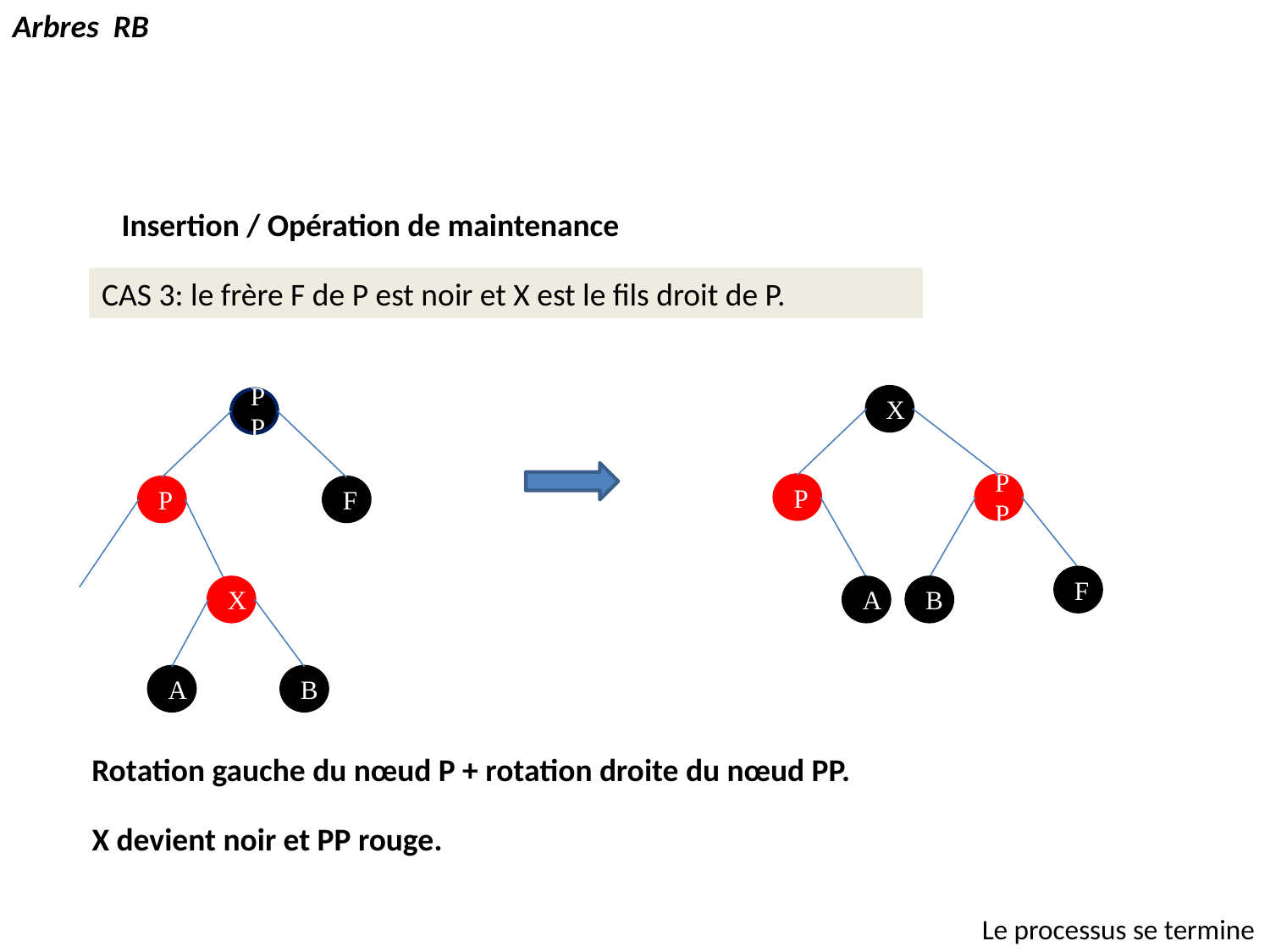

Arbres  RB

Insertion / Opération de maintenance
CAS 3: le frère F de P est noir et X est le fils droit de P.
X
P
PP
F
A
B
PP
P
F
X
A
B

Rotation gauche du nœud P + rotation droite du nœud PP.
X devient noir et PP rouge.
Le processus se termine